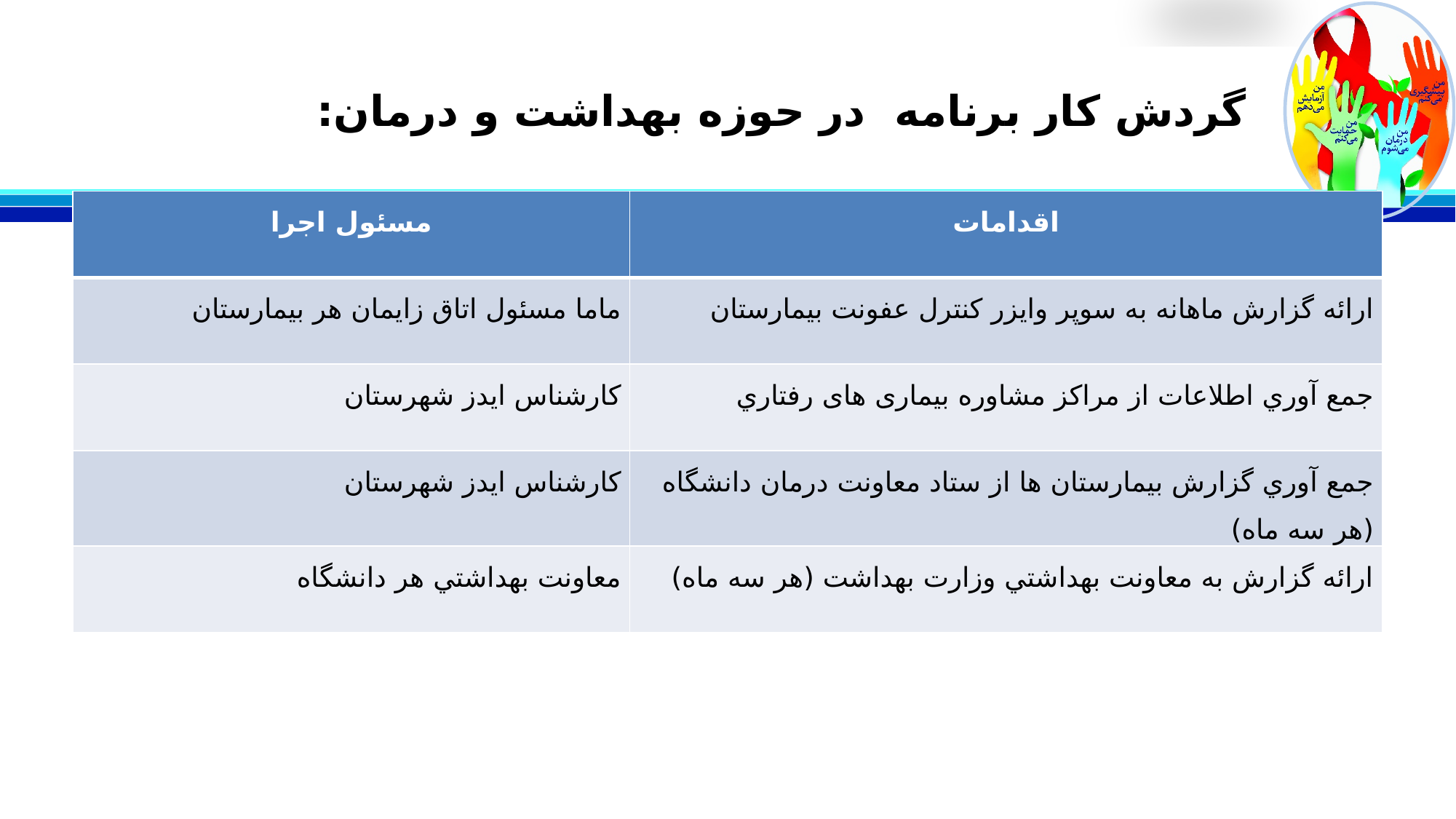

# گردش كار برنامه  در حوزه بهداشت و درمان:
| مسئول اجرا | اقدامات |
| --- | --- |
| ماما مسئول اتاق زايمان هر بيمارستان | ارائه گزارش ماهانه به سوپر وايزر كنترل عفونت بيمارستان |
| كارشناس ايدز شهرستان | جمع آوري اطلاعات از مراكز مشاوره بیماری های رفتاري |
| كارشناس ايدز شهرستان | جمع آوري گزارش بیمارستان ها از ستاد معاونت درمان دانشگاه (هر سه ماه) |
| معاونت بهداشتي هر دانشگاه | ارائه گزارش به معاونت بهداشتي وزارت بهداشت (هر سه ماه) |